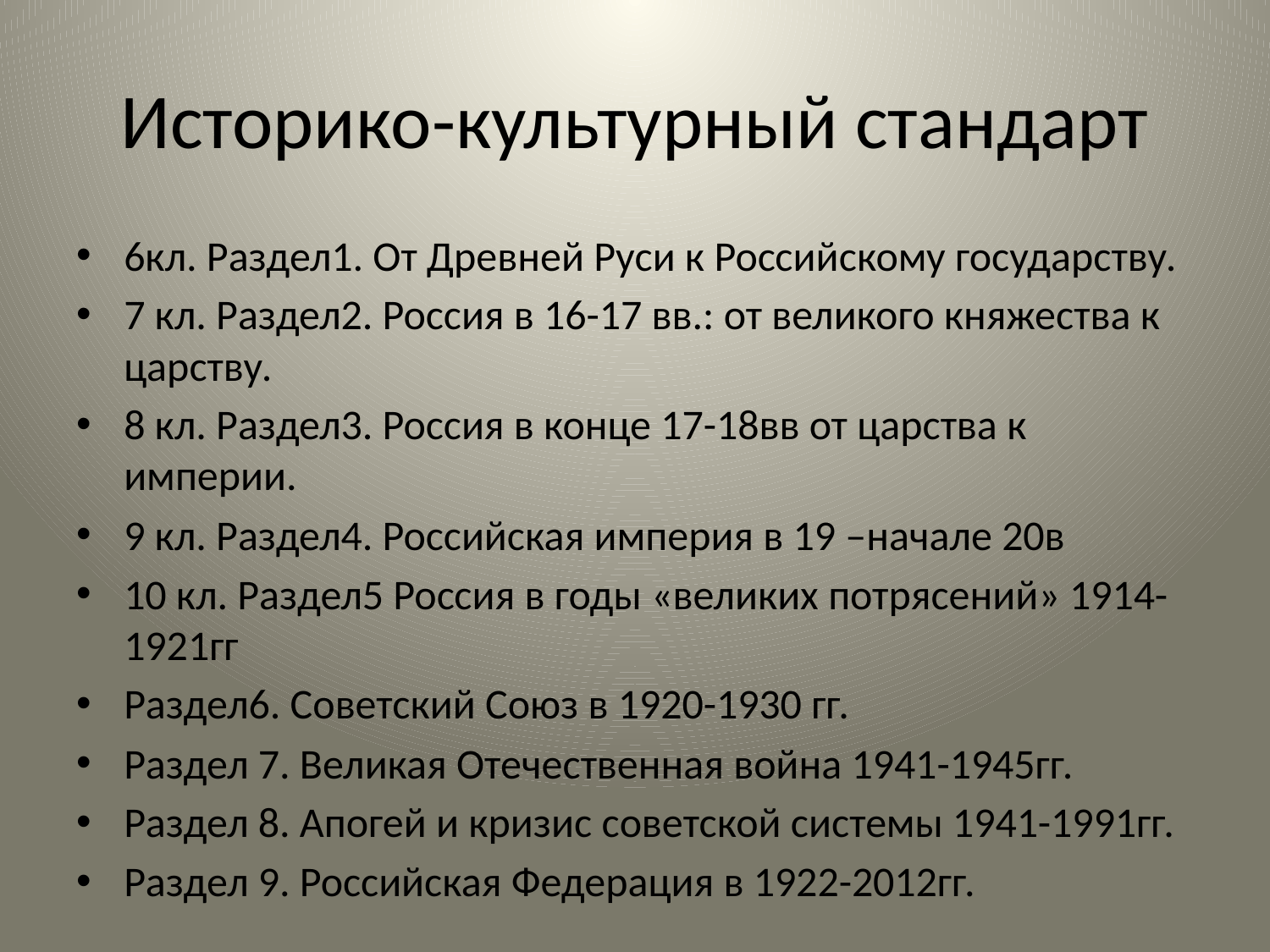

# Историко-культурный стандарт
6кл. Раздел1. От Древней Руси к Российскому государству.
7 кл. Раздел2. Россия в 16-17 вв.: от великого княжества к царству.
8 кл. Раздел3. Россия в конце 17-18вв от царства к империи.
9 кл. Раздел4. Российская империя в 19 –начале 20в
10 кл. Раздел5 Россия в годы «великих потрясений» 1914-1921гг
Раздел6. Советский Союз в 1920-1930 гг.
Раздел 7. Великая Отечественная война 1941-1945гг.
Раздел 8. Апогей и кризис советской системы 1941-1991гг.
Раздел 9. Российская Федерация в 1922-2012гг.